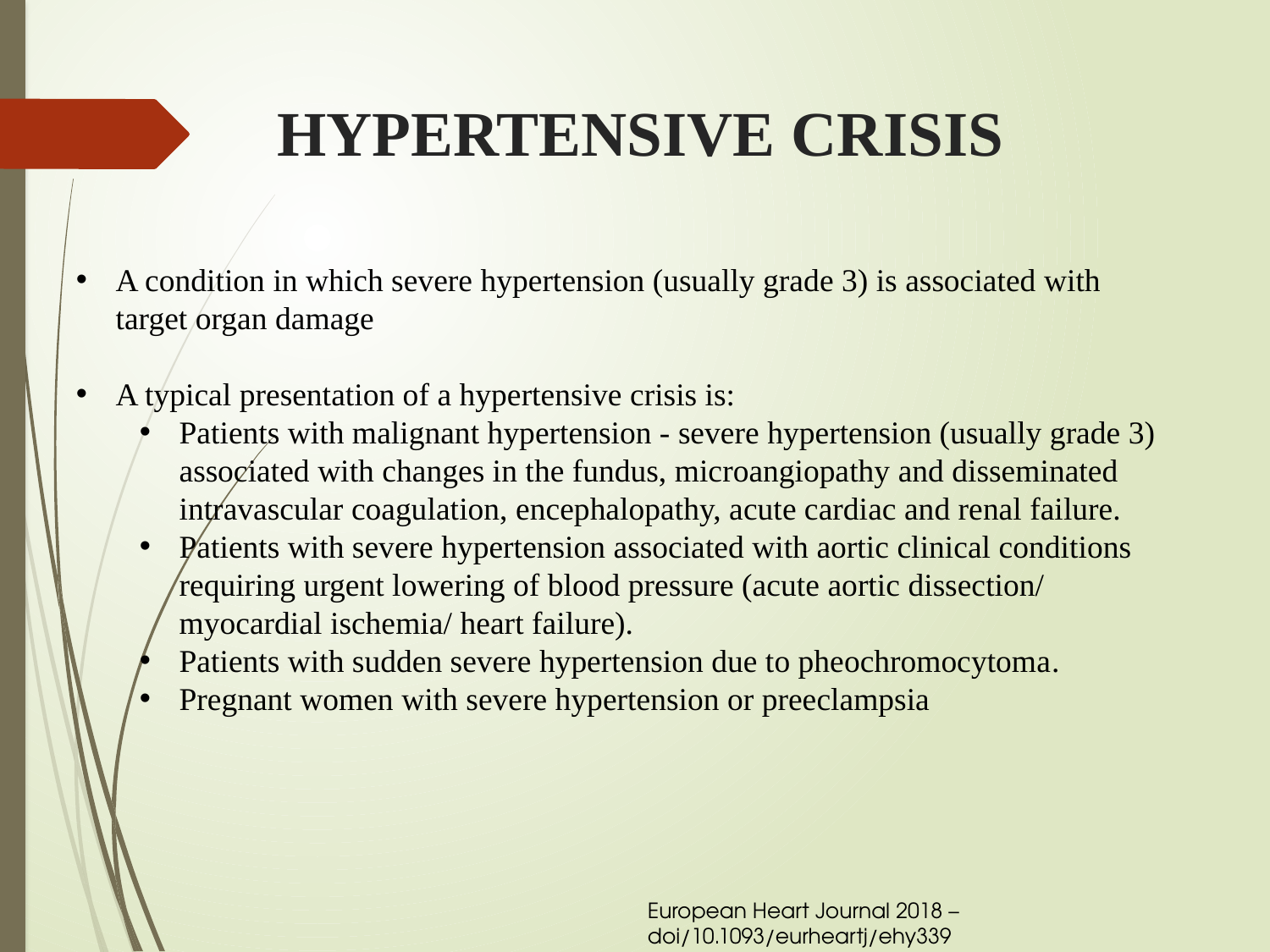

HYPERTENSIVE CRISIS
A condition in which severe hypertension (usually grade 3) is associated with target organ damage

A typical presentation of a hypertensive crisis is:
Patients with malignant hypertension - severe hypertension (usually grade 3) associated with changes in the fundus, microangiopathy and disseminated intravascular coagulation, encephalopathy, acute cardiac and renal failure.
Patients with severe hypertension associated with aortic clinical conditions requiring urgent lowering of blood pressure (acute aortic dissection/ myocardial ischemia/ heart failure).
Patients with sudden severe hypertension due to pheochromocytoma.
Pregnant women with severe hypertension or preeclampsia​
European Heart Journal 2018 – doi/10.1093/eurheartj/ehy339